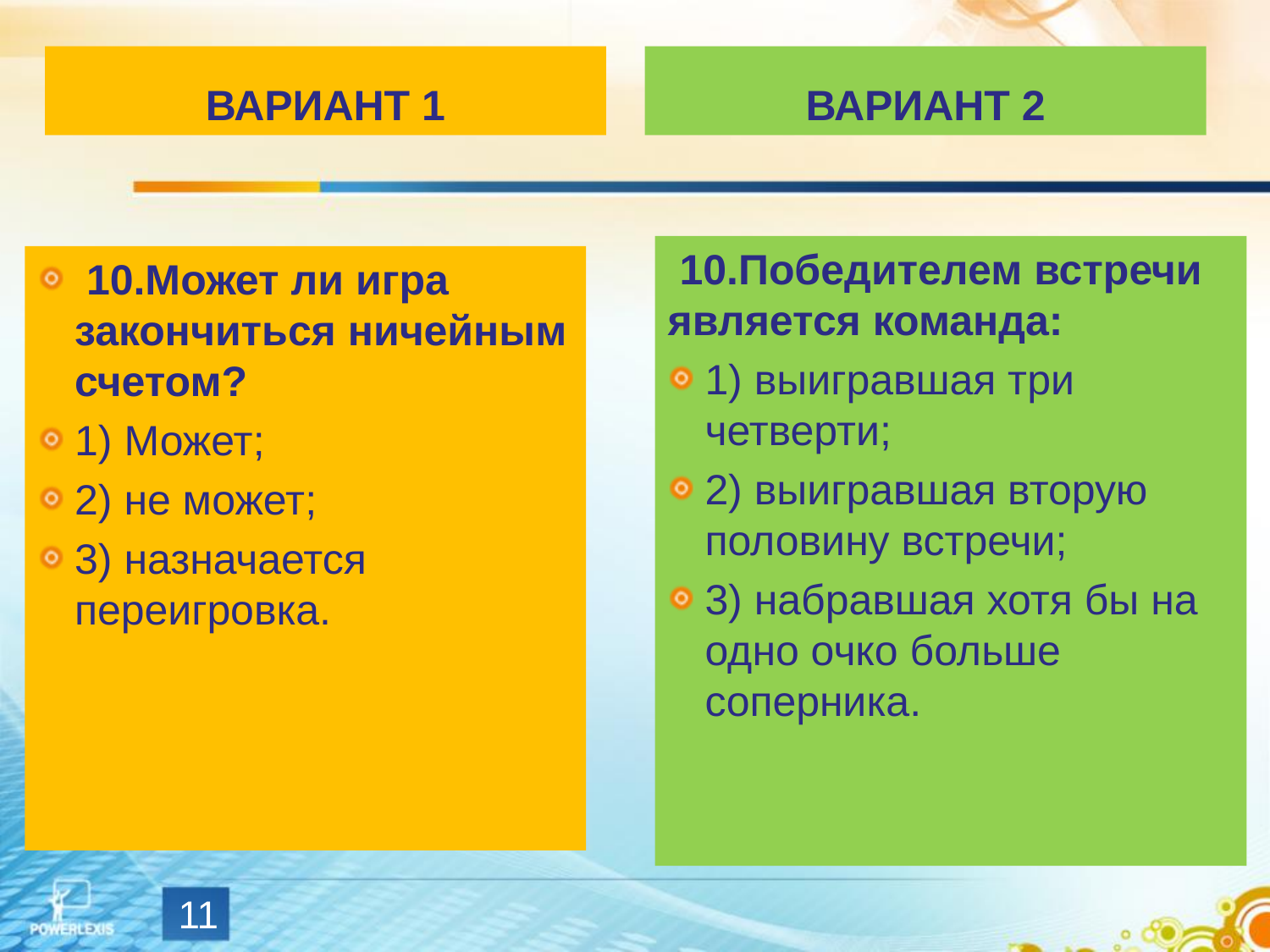

ВАРИАНТ 1
ВАРИАНТ 2
 10.Победителем встречи является команда:
1) выигравшая три четверти;
2) выигравшая вторую половину встречи;
3) набравшая хотя бы на одно очко больше соперника.
 10.Может ли игра закончиться ничейным счетом?
1) Может;
2) не может;
3) назначается переигровка.
11